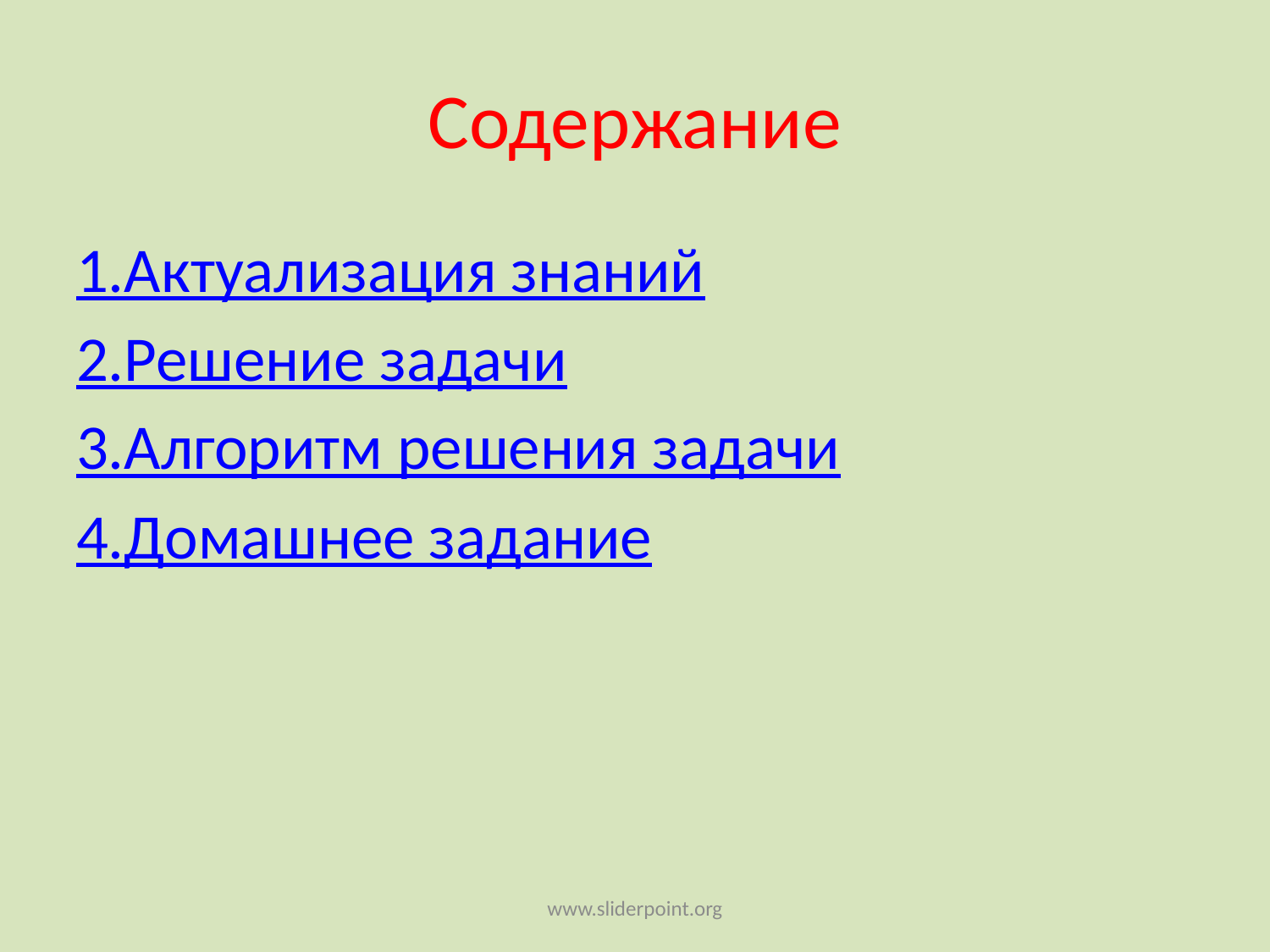

# Содержание
1.Актуализация знаний
2.Решение задачи
3.Алгоритм решения задачи
4.Домашнее задание
www.sliderpoint.org